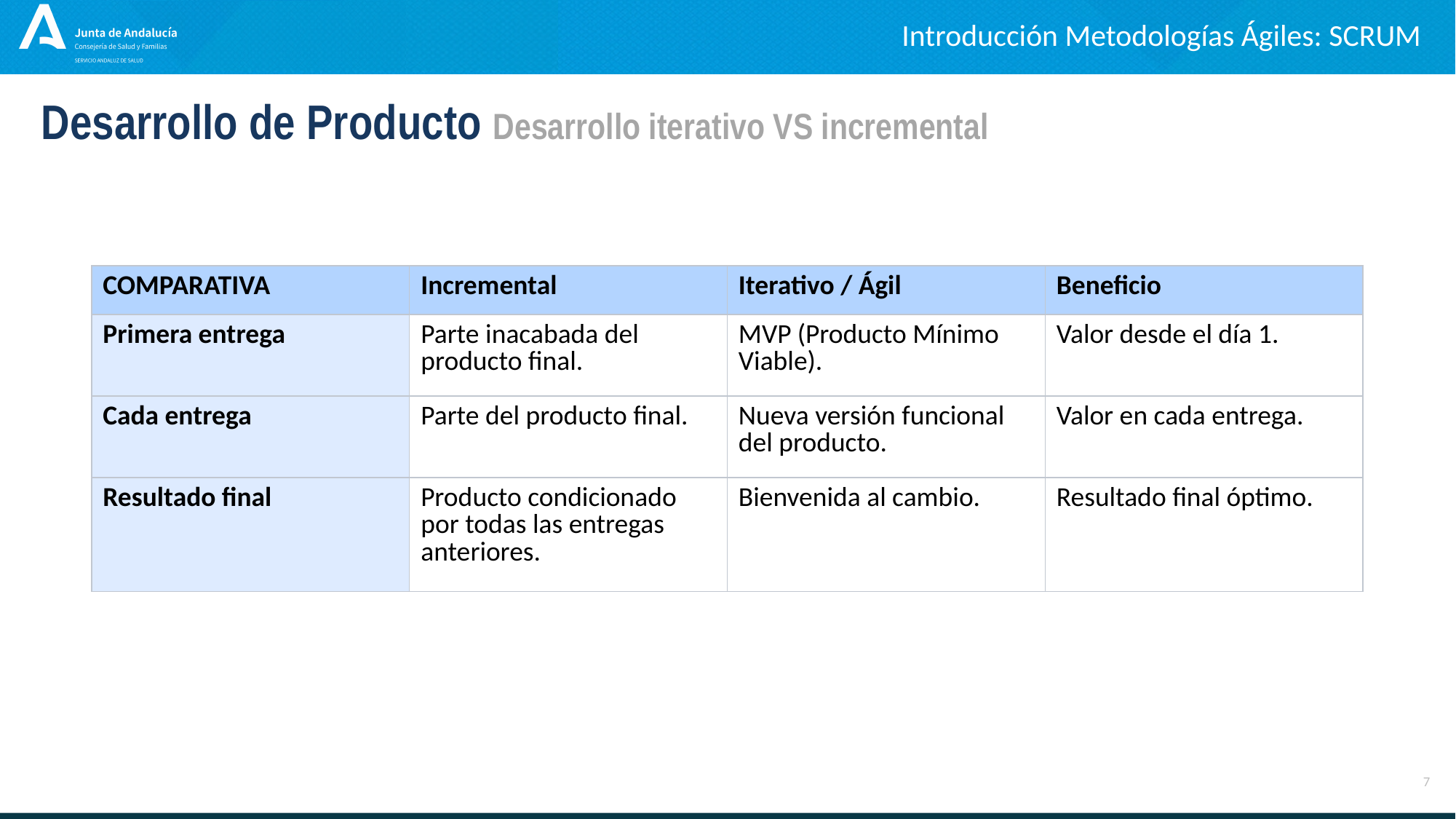

Introducción Metodologías Ágiles: SCRUM

Desarrollo de Producto Desarrollo iterativo VS incremental

| COMPARATIVA | Incremental | Iterativo / Ágil | Beneficio |
| --- | --- | --- | --- |
| Primera entrega | Parte inacabada del producto final. | MVP (Producto Mínimo Viable). | Valor desde el día 1. |
| Cada entrega | Parte del producto final. | Nueva versión funcional del producto. | Valor en cada entrega. |
| Resultado final | Producto condicionado por todas las entregas anteriores. | Bienvenida al cambio. | Resultado final óptimo. |
7